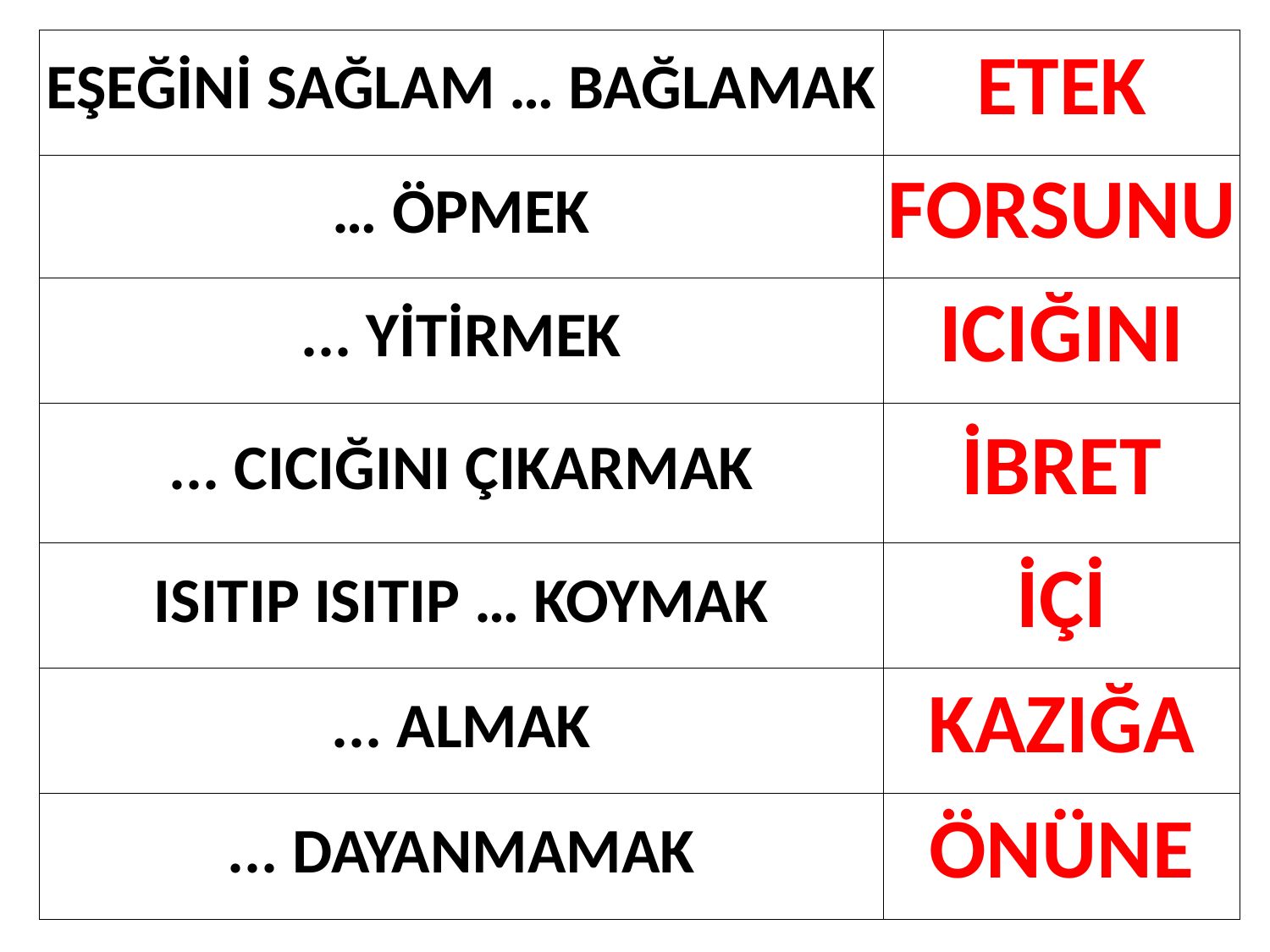

| EŞEĞİNİ SAĞLAM … BAĞLAMAK | ETEK |
| --- | --- |
| … ÖPMEK | FORSUNU |
| ... YİTİRMEK | ICIĞINI |
| ... CICIĞINI ÇIKARMAK | İBRET |
| ISITIP ISITIP … KOYMAK | İÇİ |
| ... ALMAK | KAZIĞA |
| ... DAYANMAMAK | ÖNÜNE |